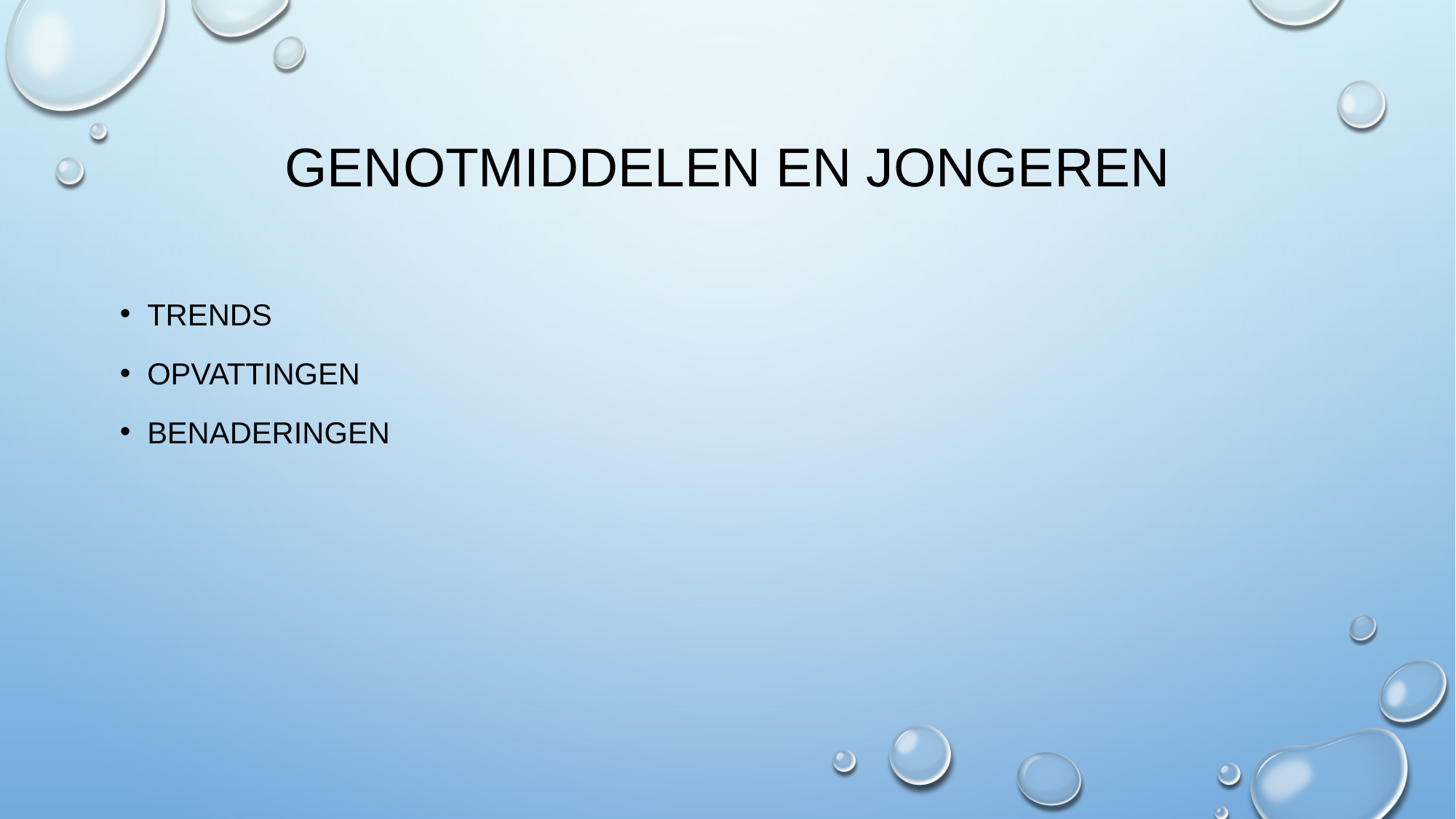

# Genotmiddelen en jongeren
Trends
Opvattingen
Benaderingen